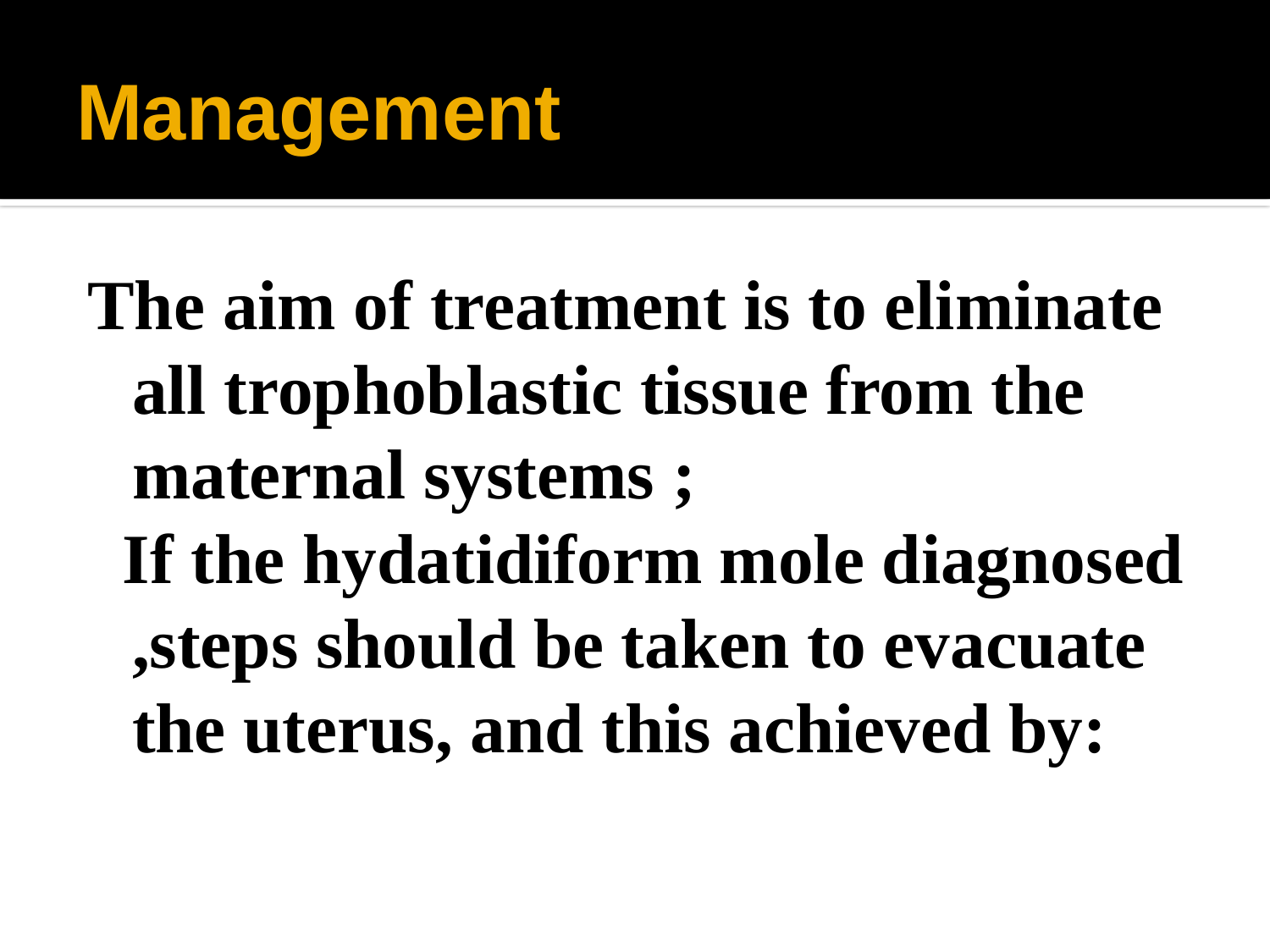

# Management
The aim of treatment is to eliminate all trophoblastic tissue from the maternal systems ;
  If the hydatidiform mole diagnosed ,steps should be taken to evacuate the uterus, and this achieved by: